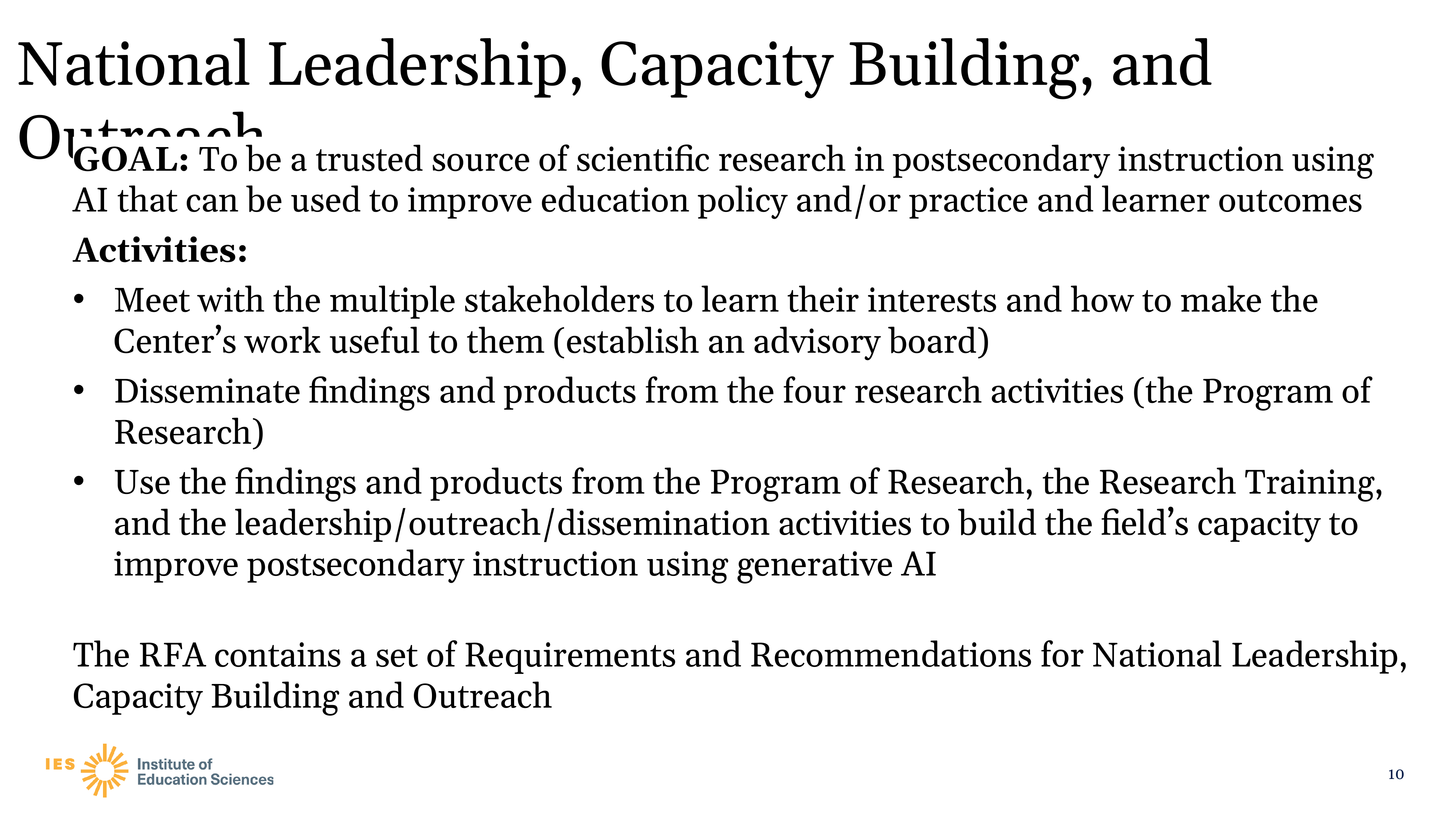

# National Leadership, Capacity Building, and Outreach
GOAL: To be a trusted source of scientific research in postsecondary instruction using AI that can be used to improve education policy and/or practice and learner outcomes
Activities:
Meet with the multiple stakeholders to learn their interests and how to make the Center’s work useful to them (establish an advisory board)
Disseminate findings and products from the four research activities (the Program of Research)
Use the findings and products from the Program of Research, the Research Training, and the leadership/outreach/dissemination activities to build the field’s capacity to improve postsecondary instruction using generative AI

The RFA contains a set of Requirements and Recommendations for National Leadership, Capacity Building and Outreach

10